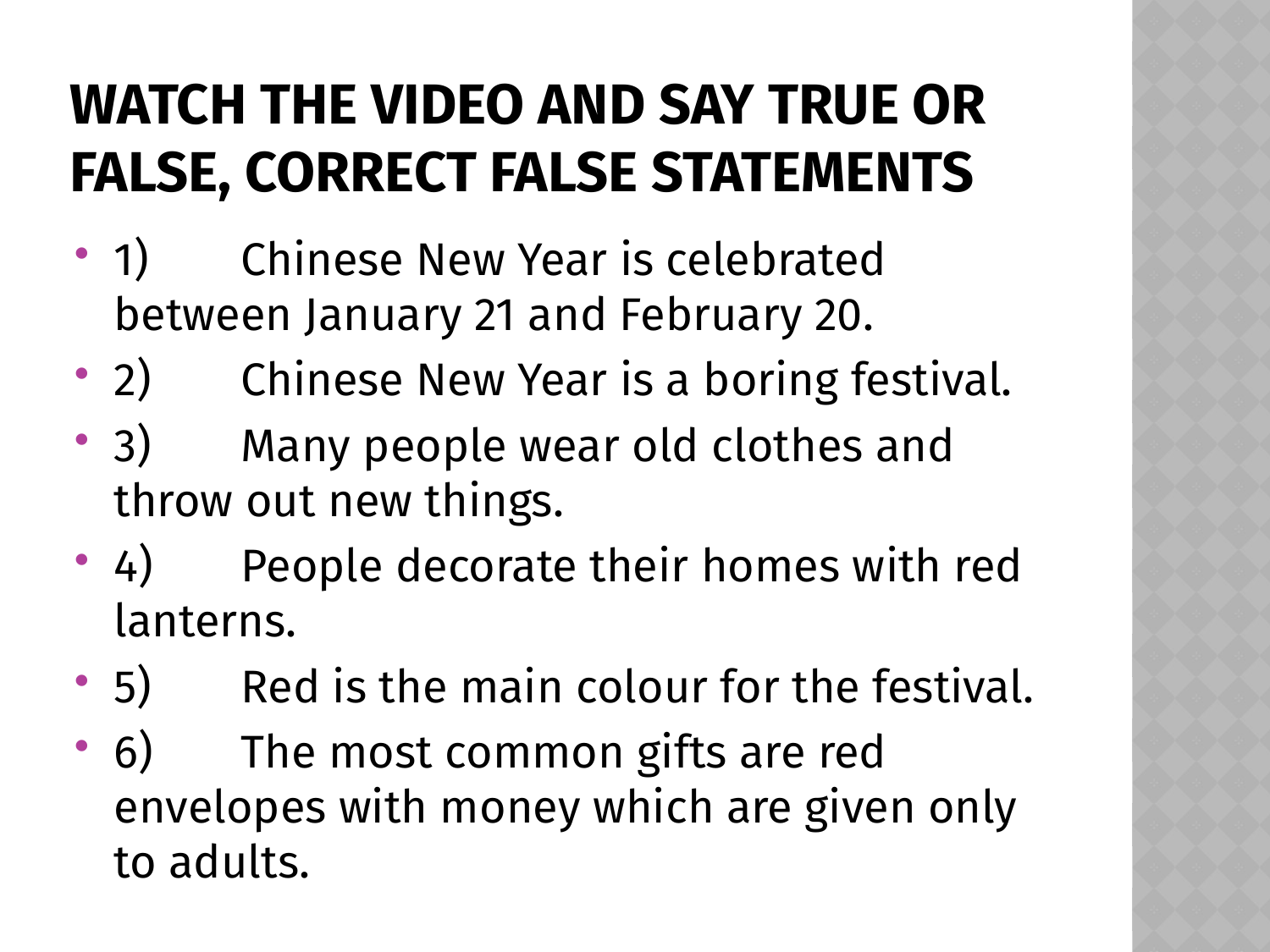

# Watch the video and say true or false, correct false statements
1)	Chinese New Year is celebrated between January 21 and February 20.
2)	Chinese New Year is a boring festival.
3)	Many people wear old clothes and throw out new things.
4)	People decorate their homes with red lanterns.
5)	Red is the main colour for the festival.
6)	The most common gifts are red envelopes with money which are given only to adults.